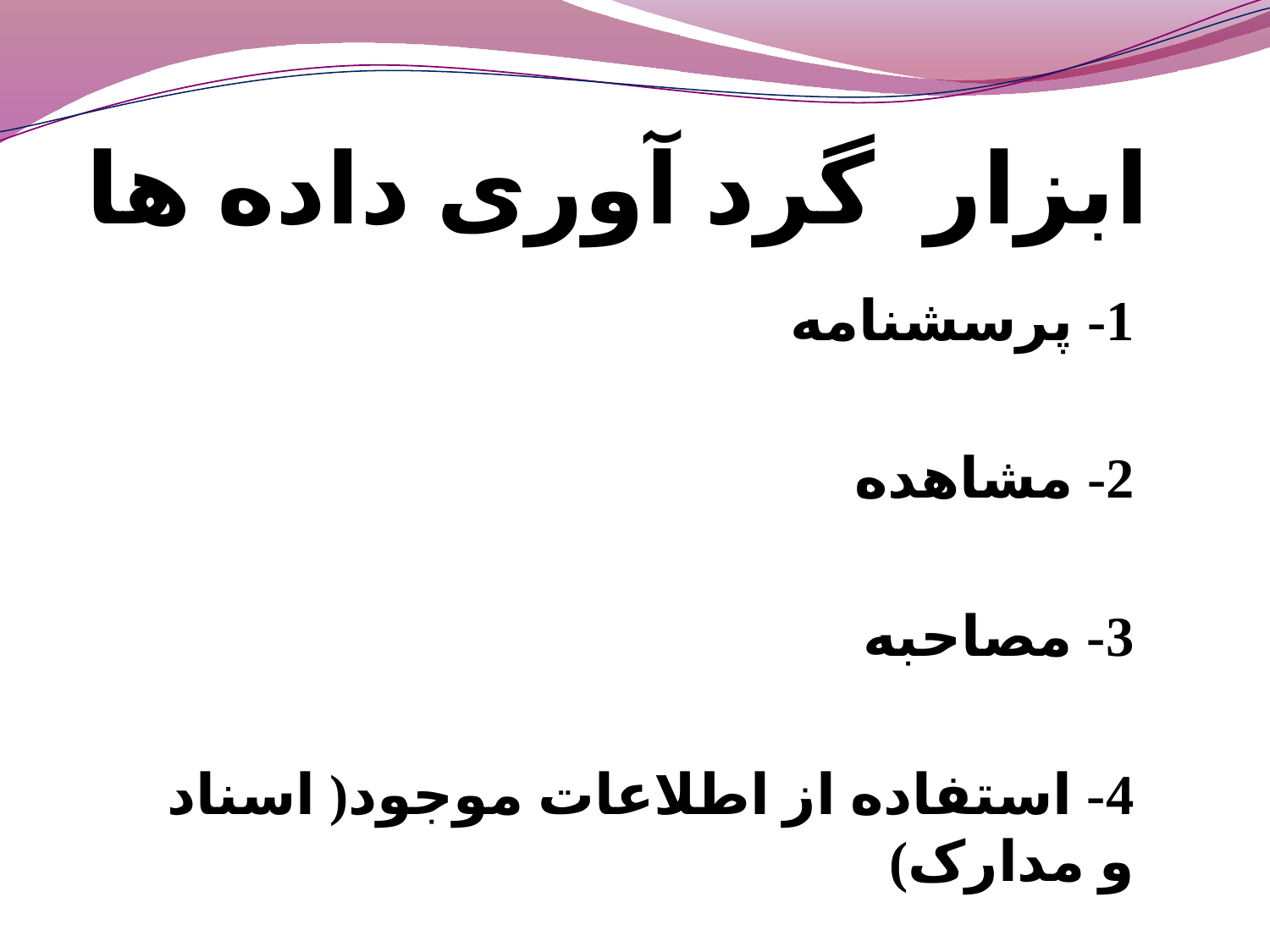

# ابزار  گرد آوری داده ها
1- پرسشنامه

2- مشاهده

3- مصاحبه

4- استفاده از اطلاعات موجود( اسناد و مدارک)